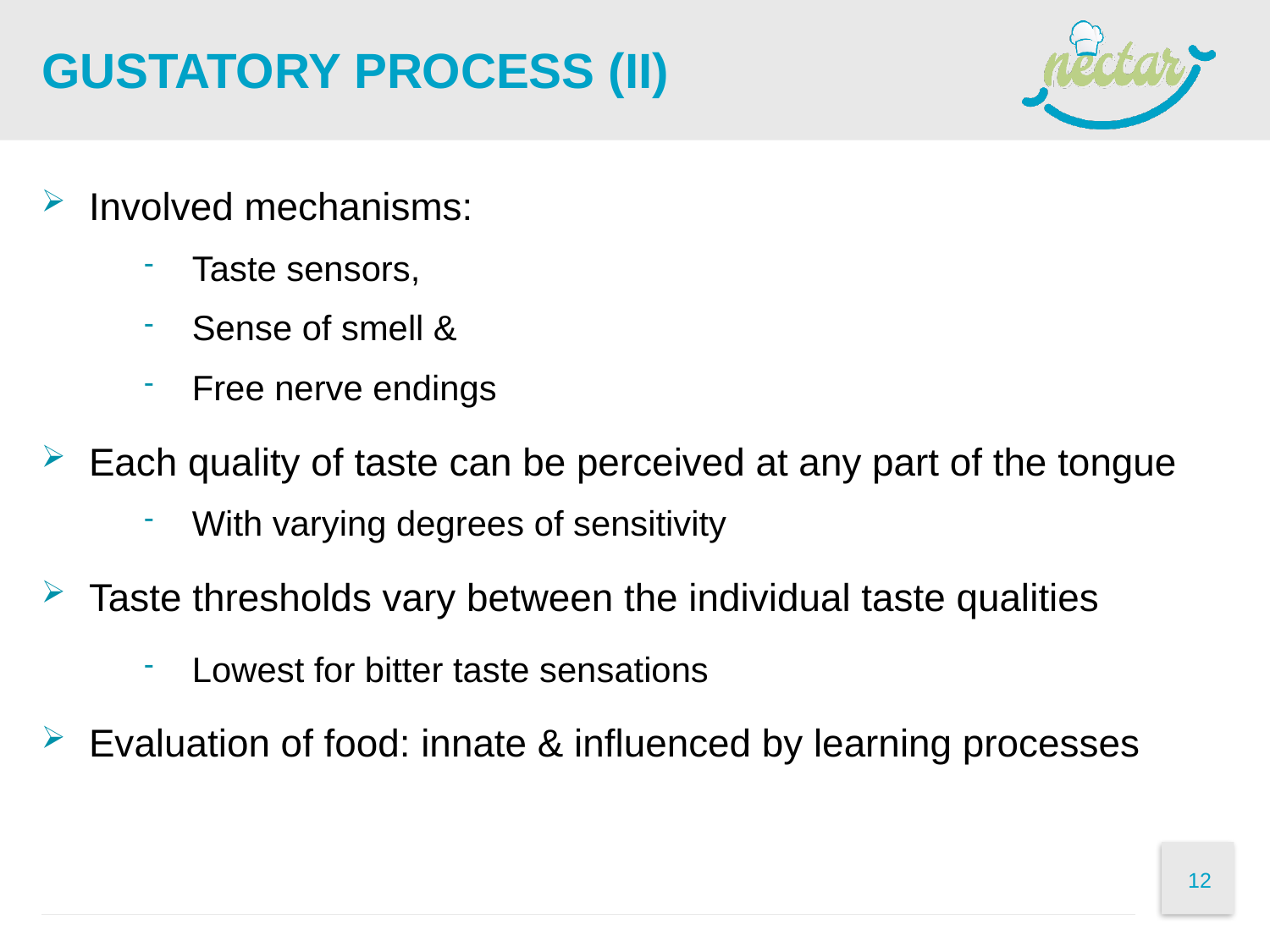

# Gustatory Process (II)
Involved mechanisms:
Taste sensors,
Sense of smell &
Free nerve endings
Each quality of taste can be perceived at any part of the tongue
With varying degrees of sensitivity
Taste thresholds vary between the individual taste qualities
Lowest for bitter taste sensations
Evaluation of food: innate & influenced by learning processes